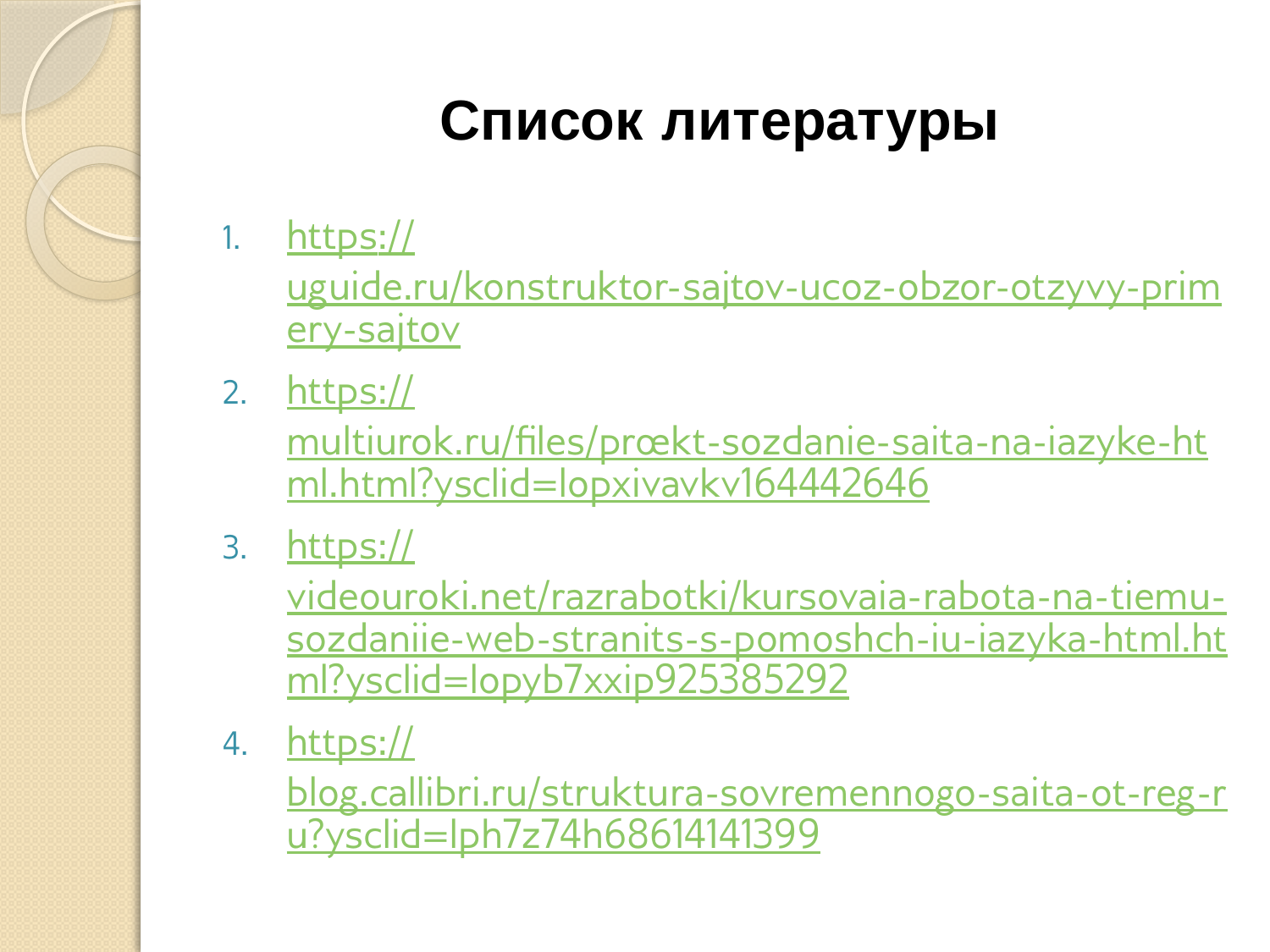

# Список литературы
https://uguide.ru/konstruktor-sajtov-ucoz-obzor-otzyvy-primery-sajtov
https://multiurok.ru/files/proekt-sozdanie-saita-na-iazyke-html.html?ysclid=lopxivavkv164442646
https://videouroki.net/razrabotki/kursovaia-rabota-na-tiemu-sozdaniie-web-stranits-s-pomoshch-iu-iazyka-html.html?ysclid=lopyb7xxip925385292
https://blog.callibri.ru/struktura-sovremennogo-saita-ot-reg-ru?ysclid=lph7z74h68614141399